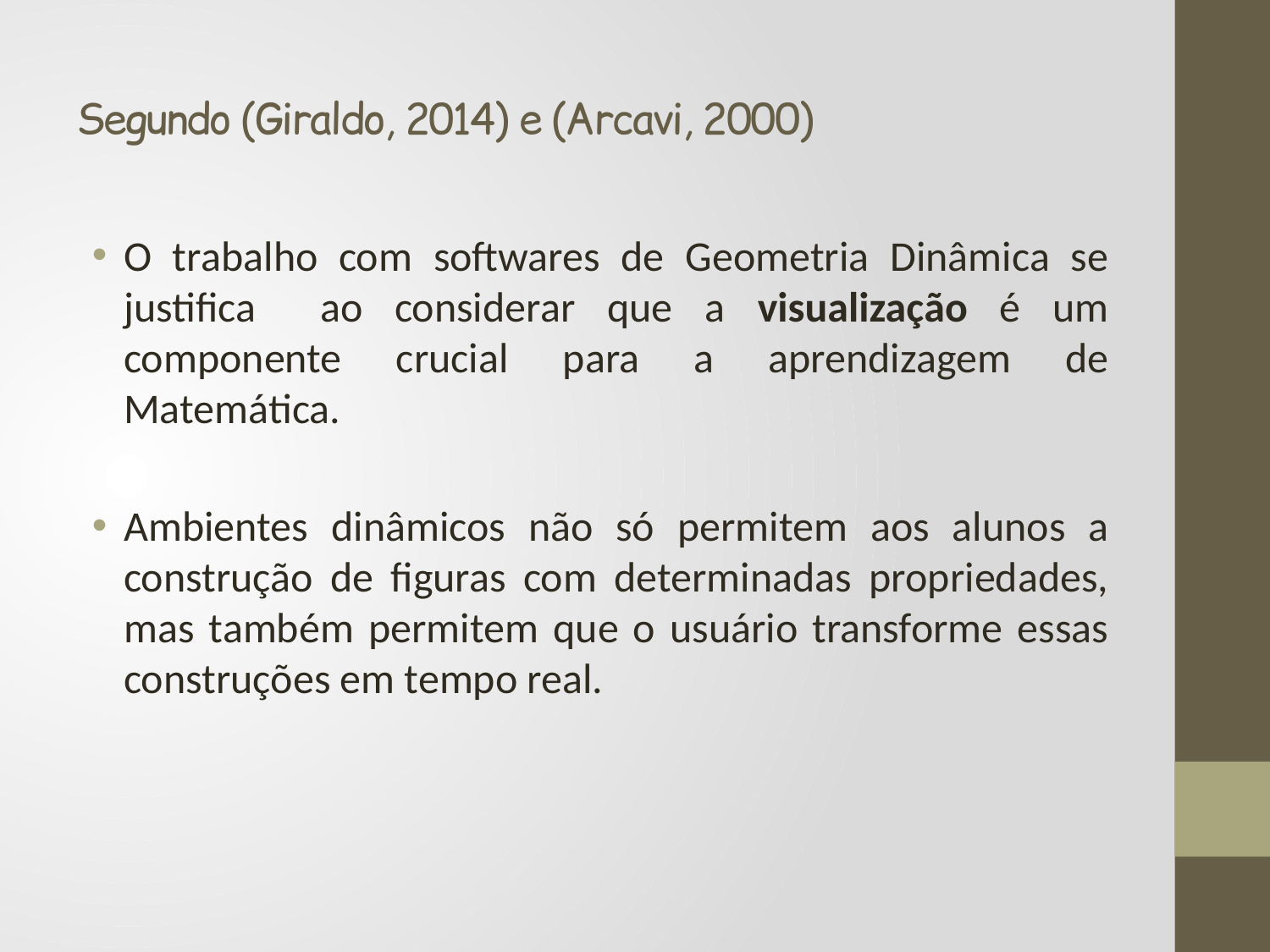

# Segundo (Giraldo, 2014) e (Arcavi, 2000)
O trabalho com softwares de Geometria Dinâmica se justifica  ao considerar que a visualização é um componente crucial para a aprendizagem de Matemática.

Ambientes dinâmicos não só permitem aos alunos a construção de figuras com determinadas propriedades, mas também permitem que o usuário transforme essas construções em tempo real.